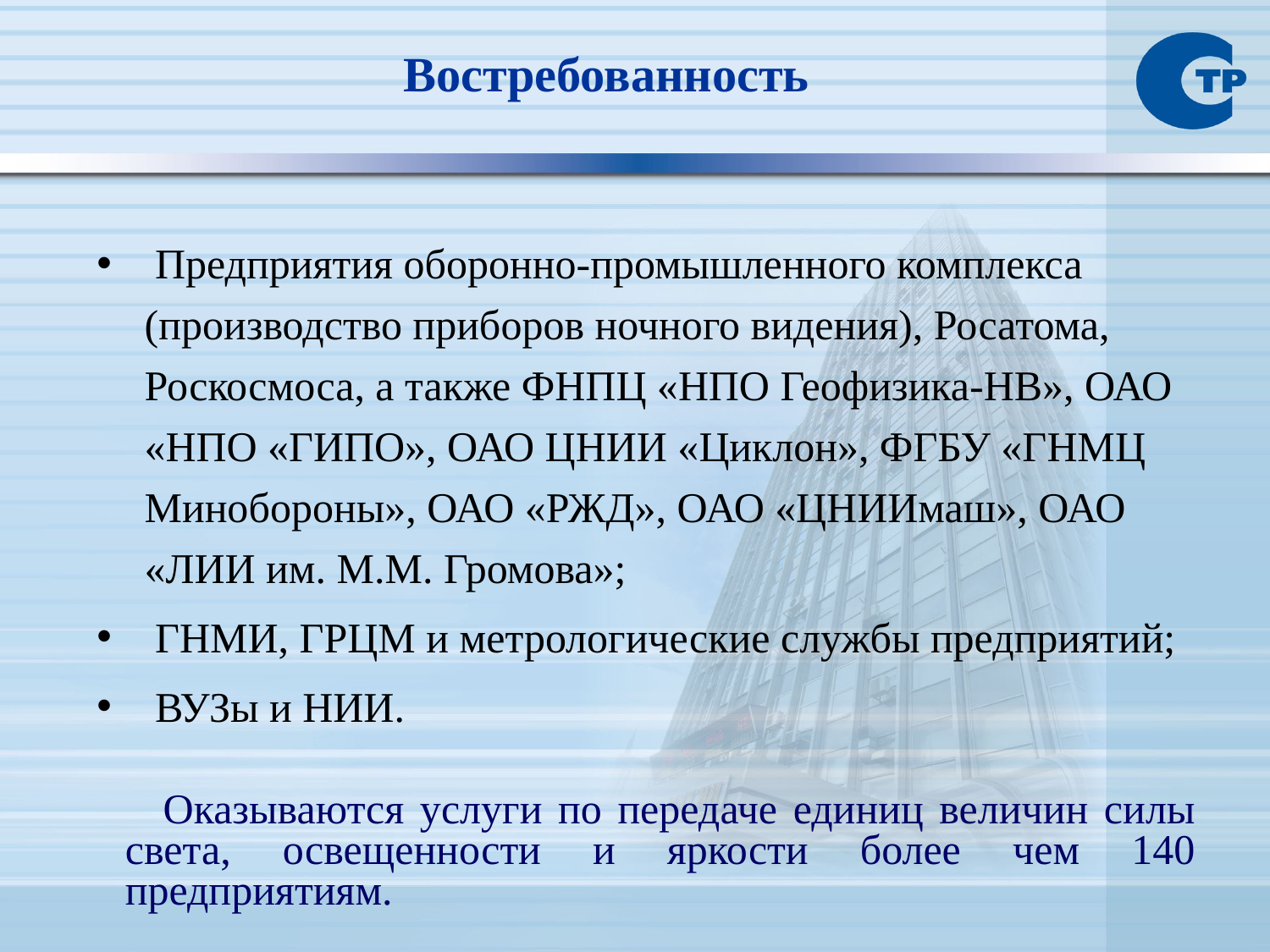

Востребованность
 Предприятия оборонно-промышленного комплекса (производство приборов ночного видения), Росатома, Роскосмоса, а также ФНПЦ «НПО Геофизика-НВ», ОАО «НПО «ГИПО», ОАО ЦНИИ «Циклон», ФГБУ «ГНМЦ Минобороны», ОАО «РЖД», ОАО «ЦНИИмаш», ОАО «ЛИИ им. М.М. Громова»;
 ГНМИ, ГРЦМ и метрологические службы предприятий;
 ВУЗы и НИИ.

     Оказываются услуги по передаче единиц величин силы света, освещенности и яркости более чем 140 предприятиям.